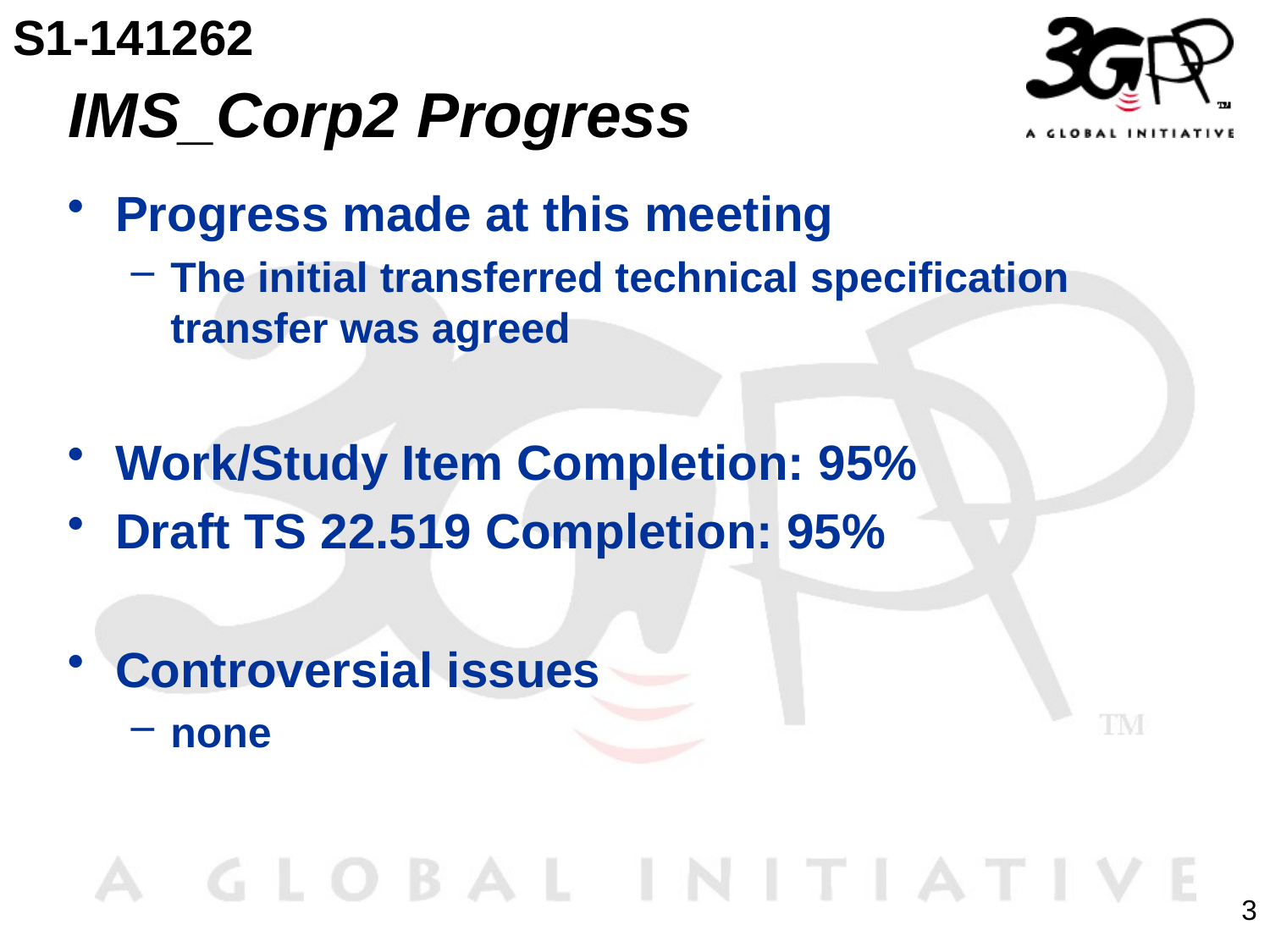

S1-141262
# IMS_Corp2 Progress
Progress made at this meeting
The initial transferred technical specification transfer was agreed

Work/Study Item Completion: 95%
Draft TS 22.519 Completion: 95%

Controversial issues
none
3